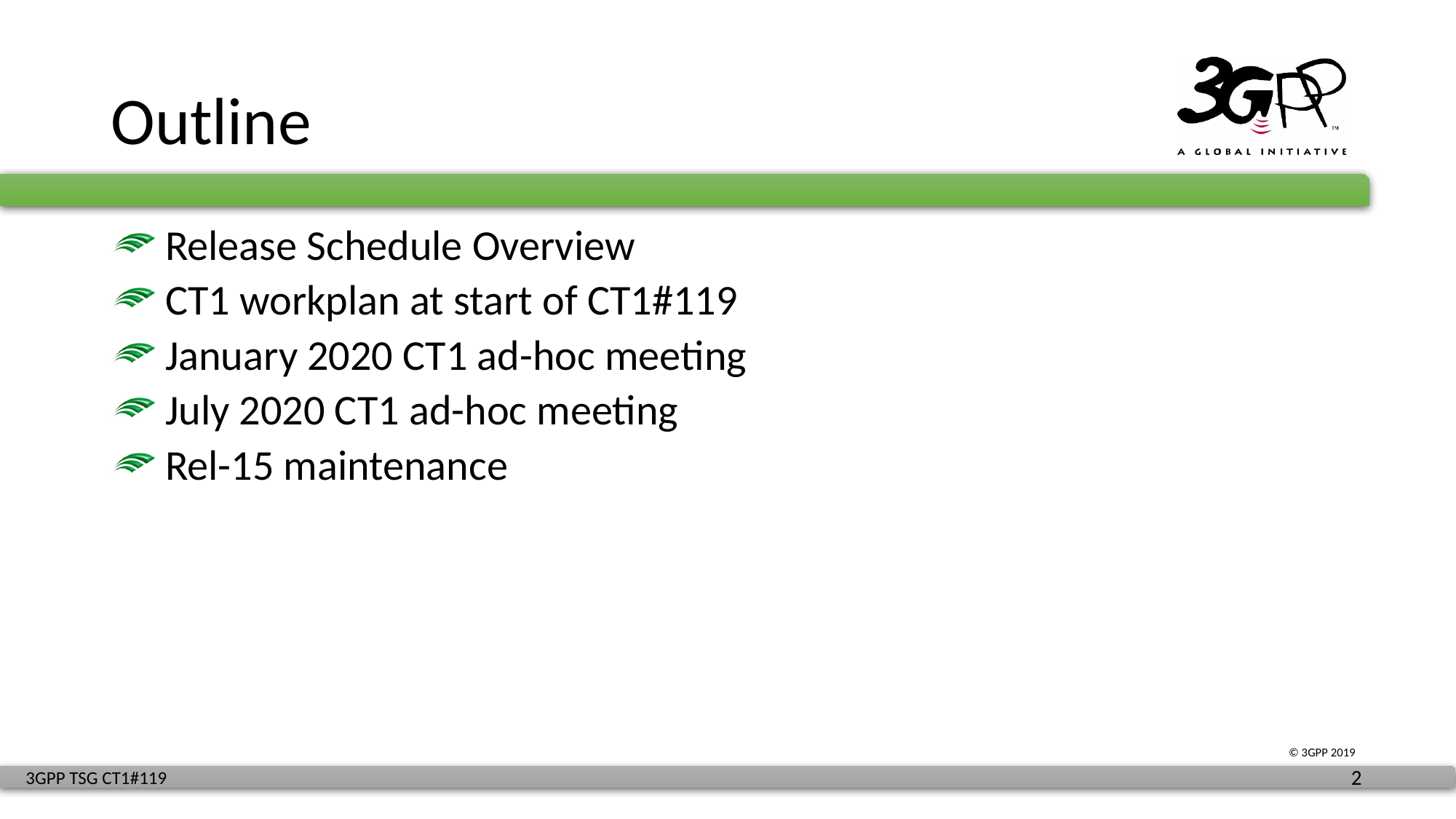

# Outline
 Release Schedule Overview
 CT1 workplan at start of CT1#119
 January 2020 CT1 ad-hoc meeting
 July 2020 CT1 ad-hoc meeting
 Rel-15 maintenance